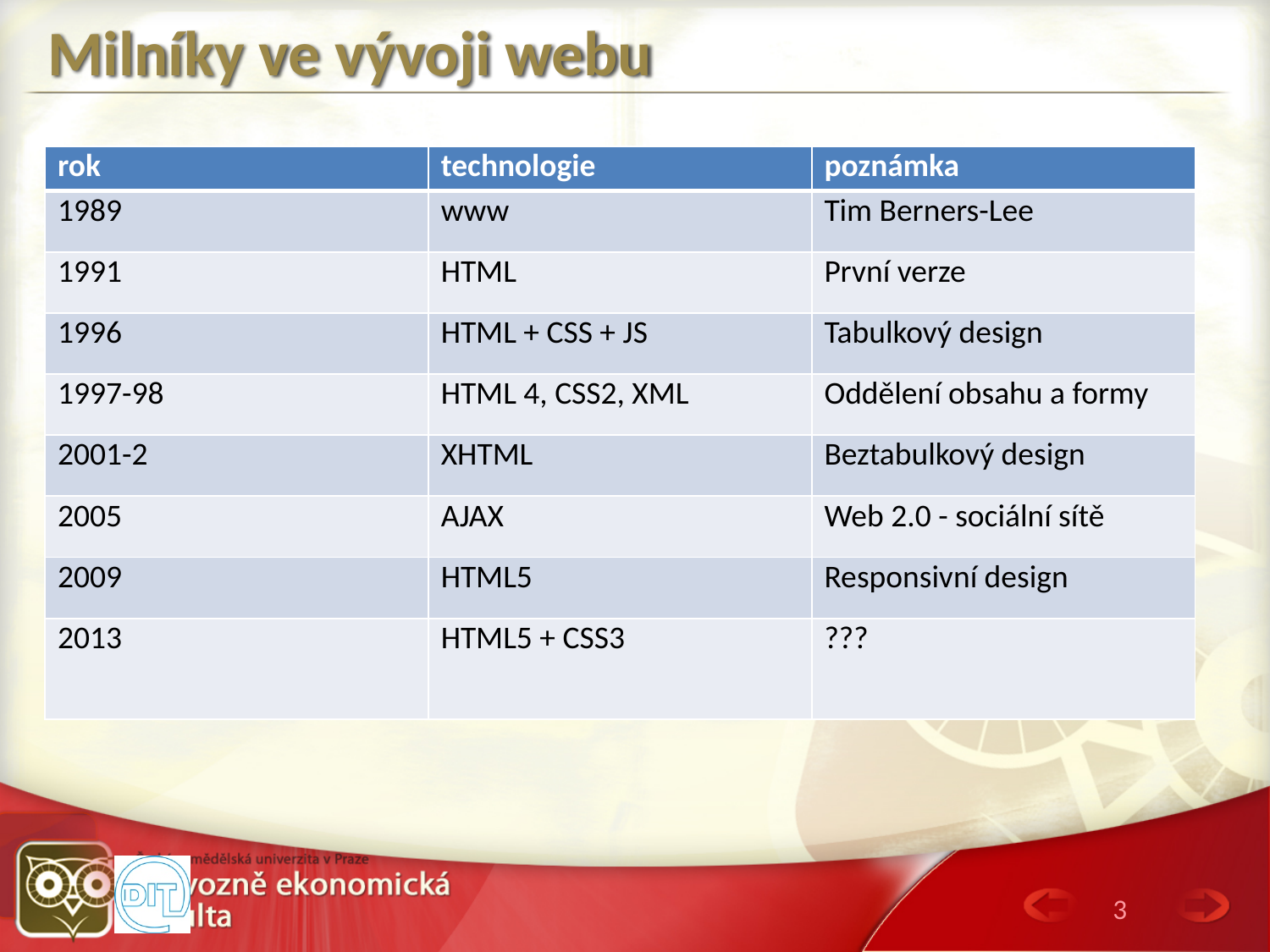

# Milníky ve vývoji webu
| rok | technologie | poznámka |
| --- | --- | --- |
| 1989 | www | Tim Berners-Lee |
| 1991 | HTML | První verze |
| 1996 | HTML + CSS + JS | Tabulkový design |
| 1997-98 | HTML 4, CSS2, XML | Oddělení obsahu a formy |
| 2001-2 | XHTML | Beztabulkový design |
| 2005 | AJAX | Web 2.0 - sociální sítě |
| 2009 | HTML5 | Responsivní design |
| 2013 | HTML5 + CSS3 | ??? |